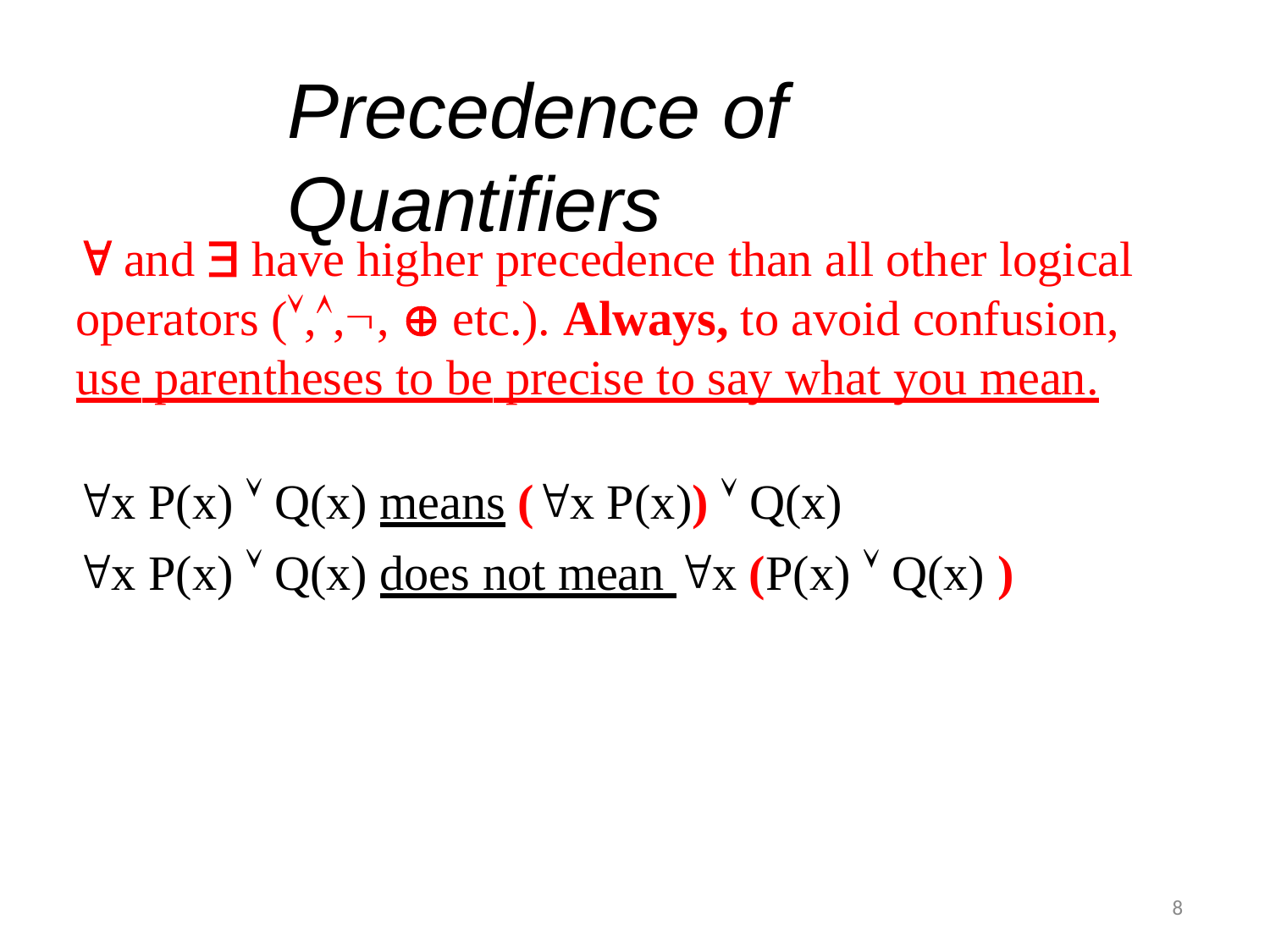

# Precedence of Quantifiers
∀ and ∃ have higher precedence than all other logical  operators (∨,∧,¬, ⊕ etc.). Always, to avoid confusion,  use parentheses to be precise to say what you mean.

∀x P(x) ∨ Q(x) means (∀x P(x)) ∨ Q(x)
∀x P(x) ∨ Q(x) does not mean ∀x (P(x) ∨ Q(x) )
8